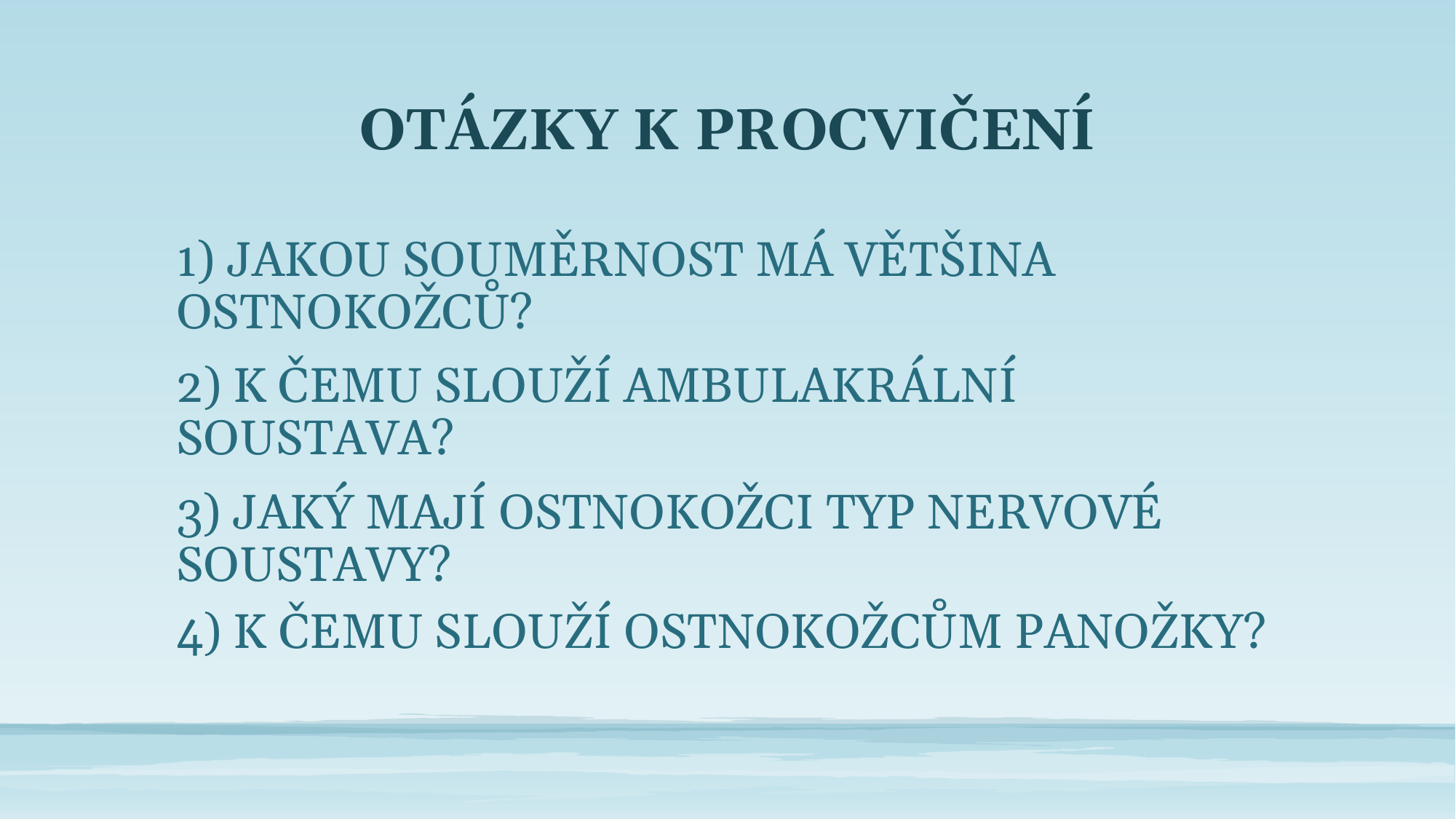

# OTÁZKY K PROCVIČENÍ
1) JAKOU SOUMĚRNOST MÁ VĚTŠINA OSTNOKOŽCŮ?

2) K ČEMU SLOUŽÍ AMBULAKRÁLNÍ SOUSTAVA?

3) JAKÝ MAJÍ OSTNOKOŽCI TYP NERVOVÉ SOUSTAVY?
4) K ČEMU SLOUŽÍ OSTNOKOŽCŮM PANOŽKY?